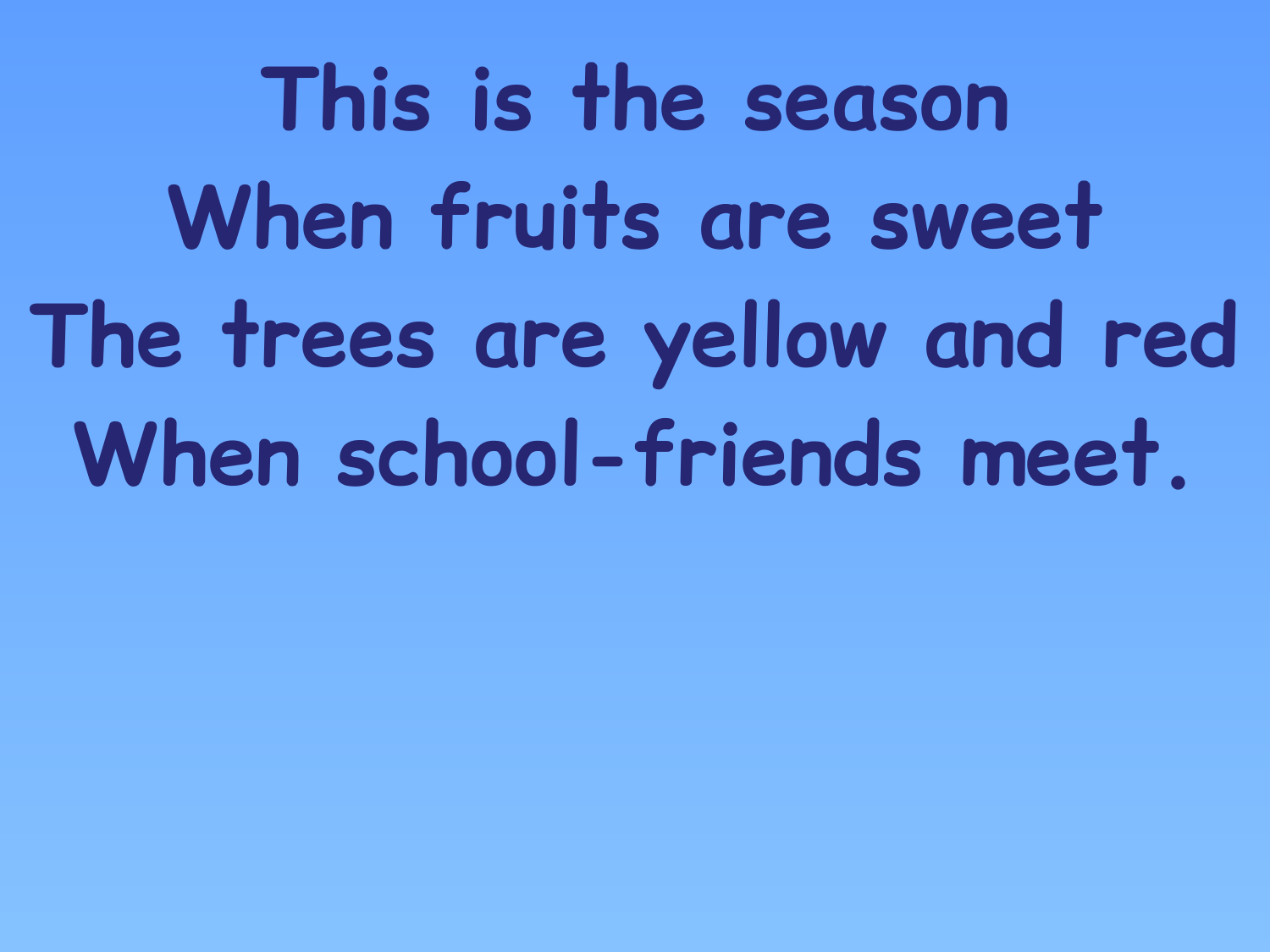

# This is the season
When fruits are sweet
The trees are yellow and red
When school-friends meet.